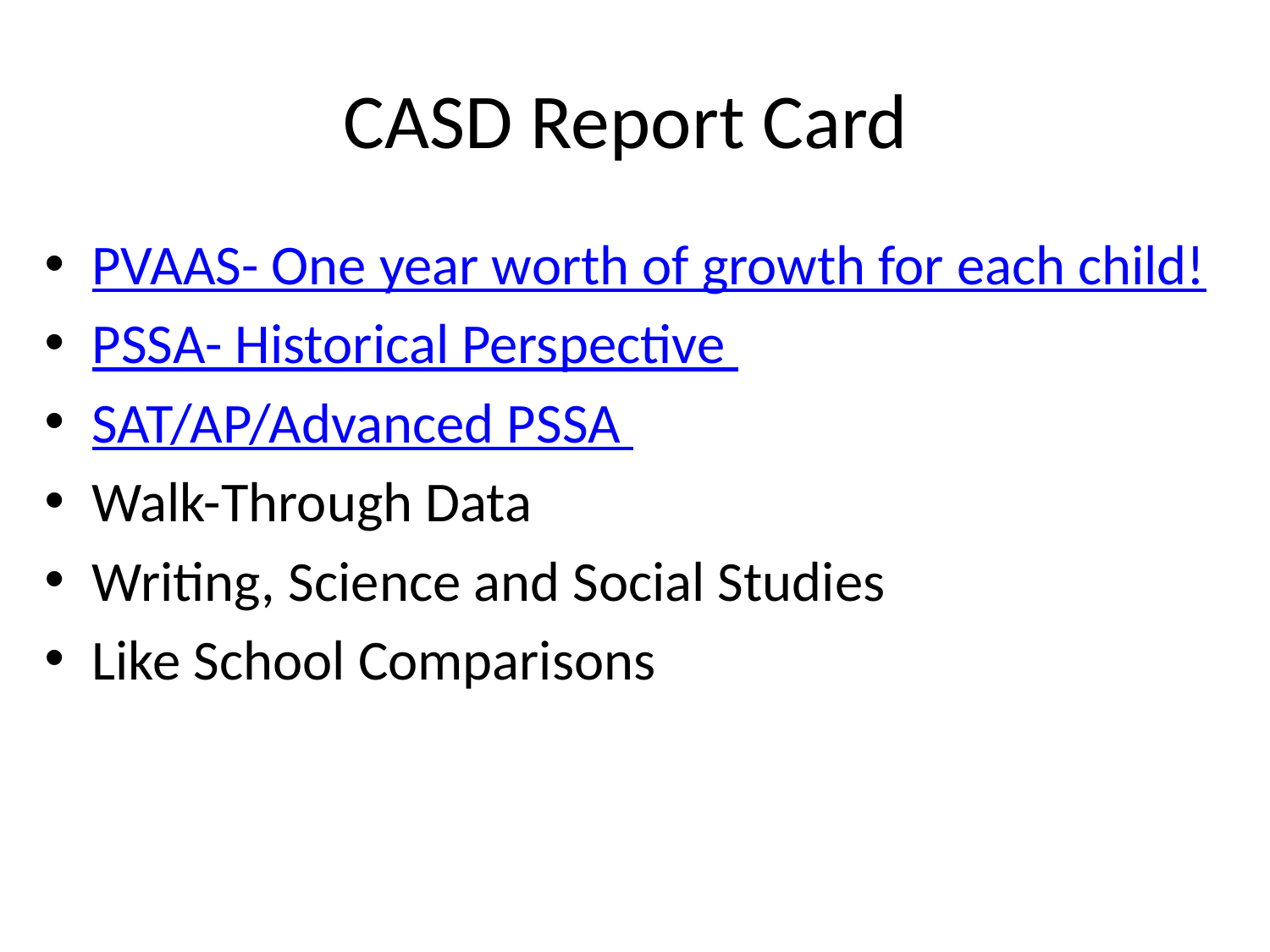

# CASD Report Card
PVAAS- One year worth of growth for each child!
PSSA- Historical Perspective
SAT/AP/Advanced PSSA
Walk-Through Data
Writing, Science and Social Studies
Like School Comparisons